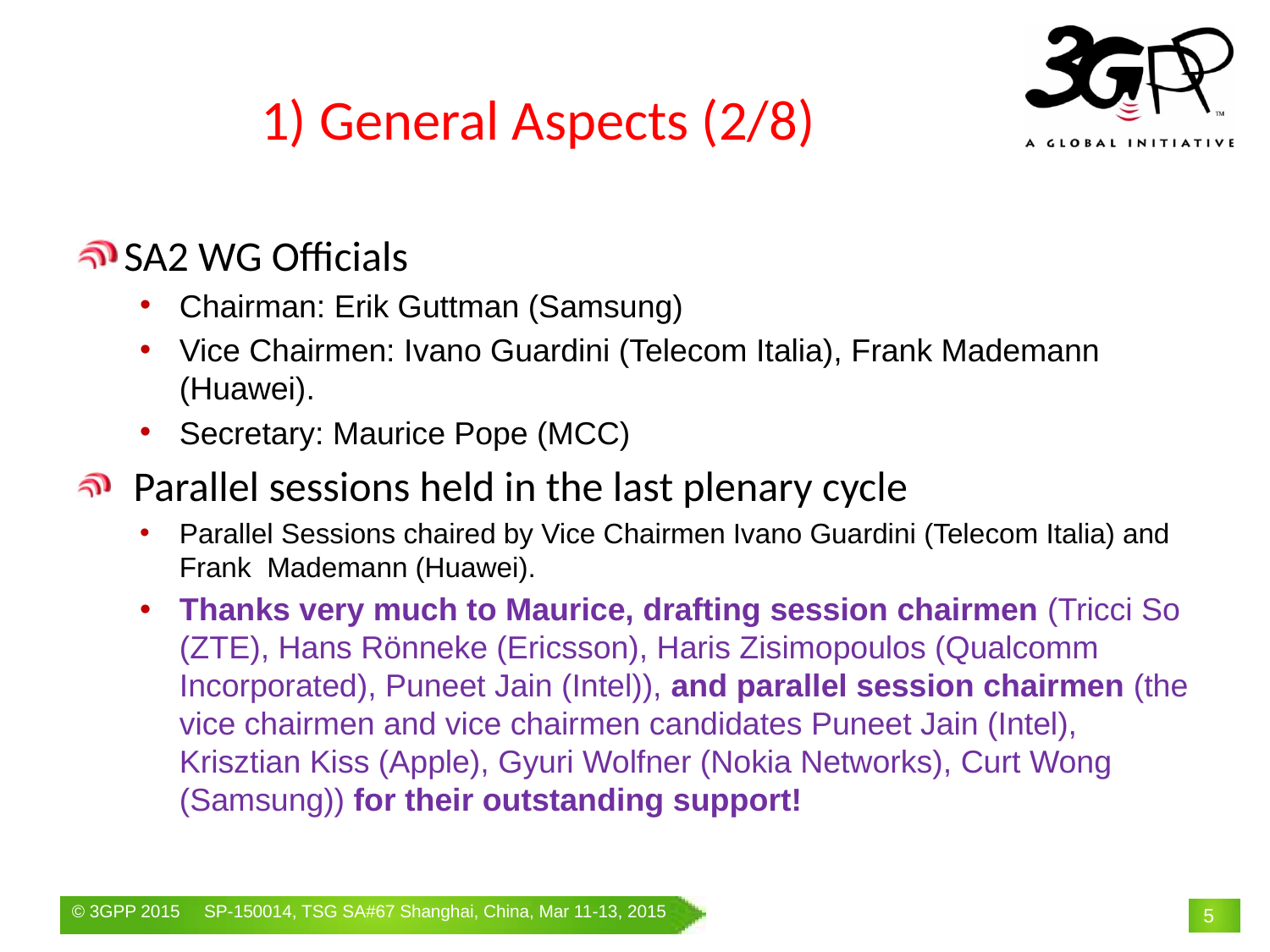

# 1) General Aspects (2/8)
SA2 WG Officials
Chairman: Erik Guttman (Samsung)
Vice Chairmen: Ivano Guardini (Telecom Italia), Frank Mademann (Huawei).
Secretary: Maurice Pope (MCC)
 Parallel sessions held in the last plenary cycle
Parallel Sessions chaired by Vice Chairmen Ivano Guardini (Telecom Italia) and Frank  Mademann (Huawei).
Thanks very much to Maurice, drafting session chairmen (Tricci So (ZTE), Hans Rönneke (Ericsson), Haris Zisimopoulos (Qualcomm Incorporated), Puneet Jain (Intel)), and parallel session chairmen (the vice chairmen and vice chairmen candidates Puneet Jain (Intel), Krisztian Kiss (Apple), Gyuri Wolfner (Nokia Networks), Curt Wong (Samsung)) for their outstanding support!